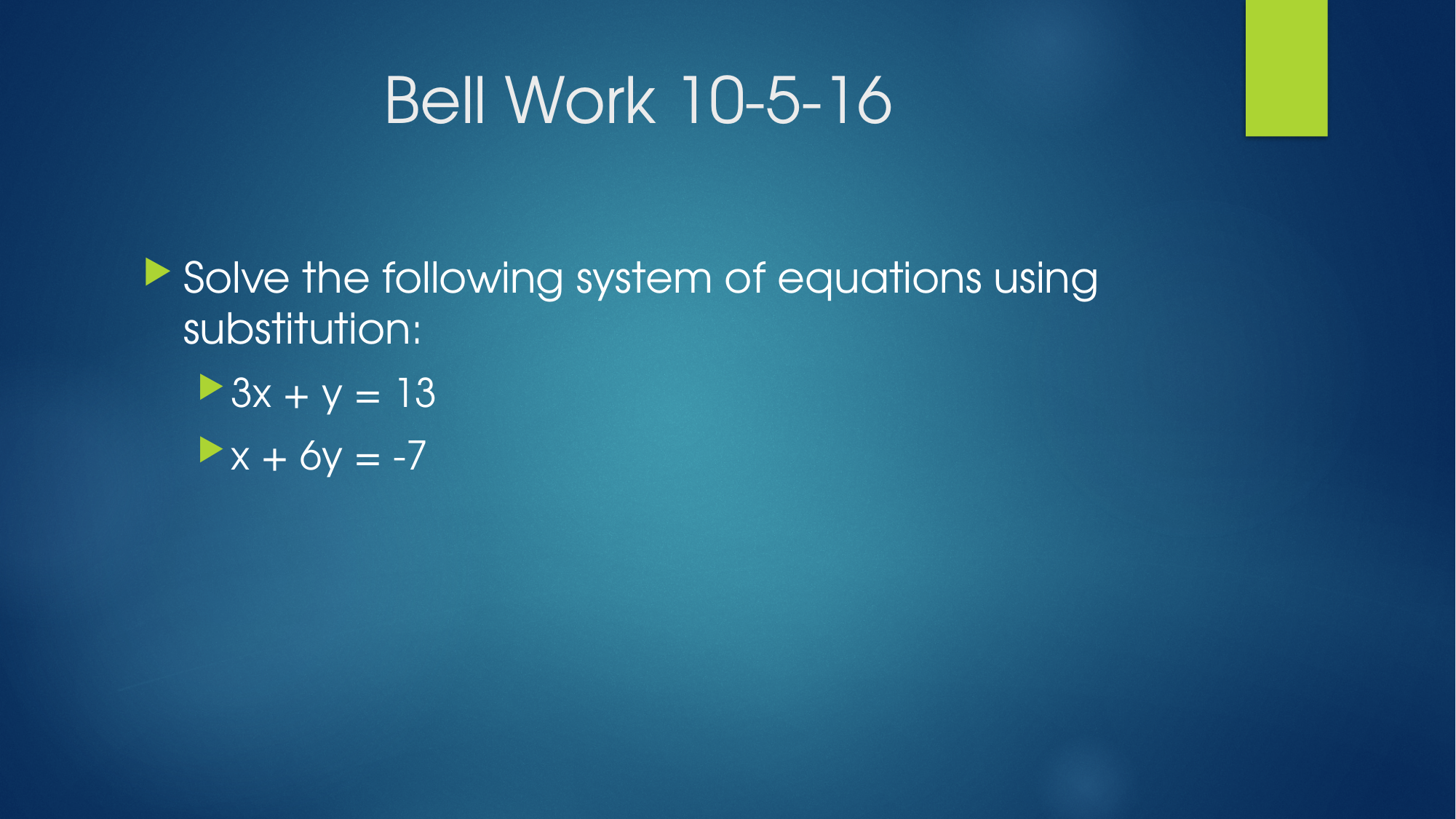

# Bell Work 10-5-16
Solve the following system of equations using substitution:
3x + y = 13
x + 6y = -7